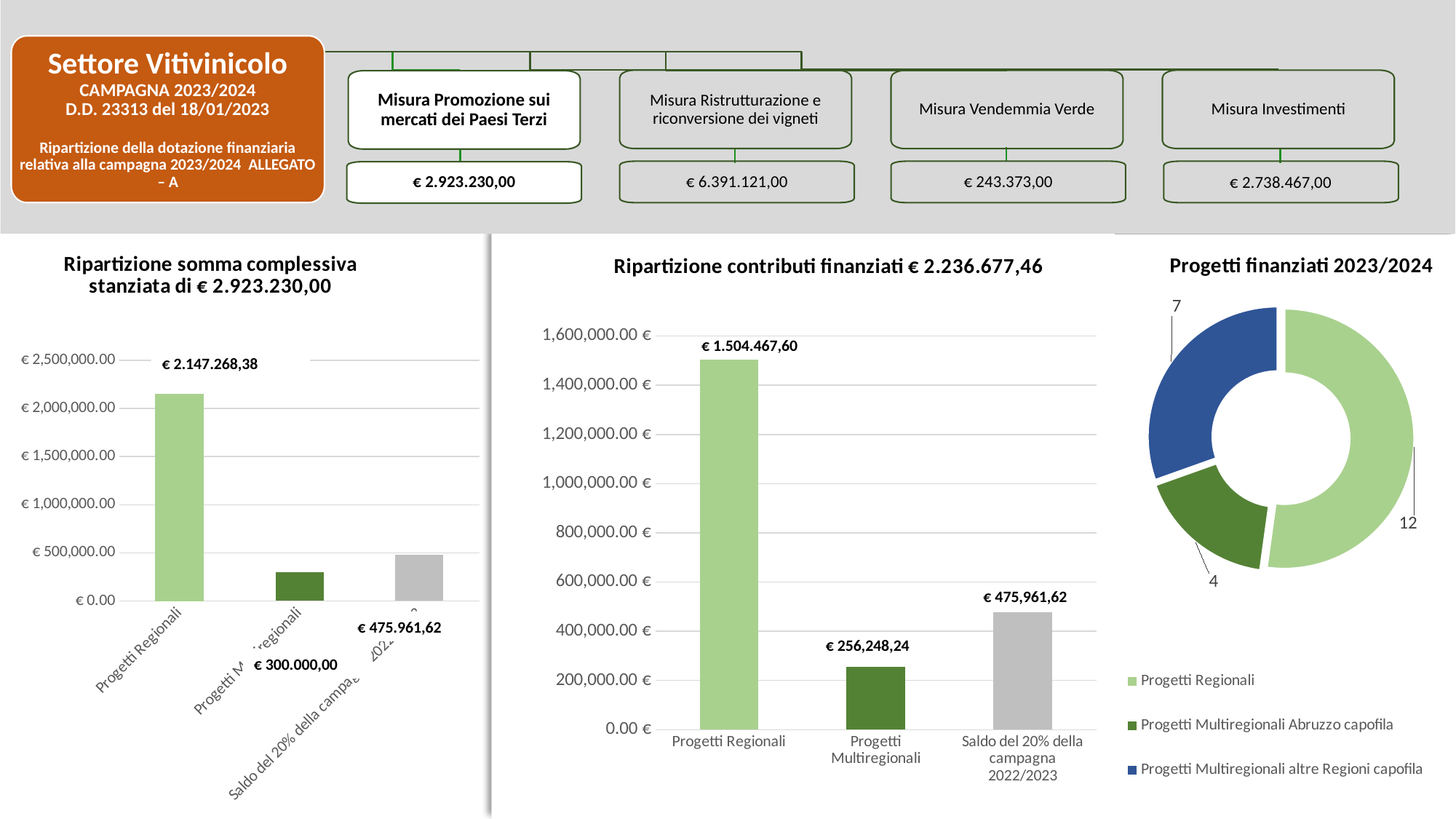

Settore Vitivinicolo
CAMPAGNA 2023/2024
D.D. 23313 del 18/01/2023

Ripartizione della dotazione finanziaria relativa alla campagna 2023/2024  ALLEGATO – A
Misura Ristrutturazione e riconversione dei vigneti
Misura Investimenti
Misura Vendemmia Verde
Misura Promozione sui mercati dei Paesi Terzi
€ 6.391.121,00
€ 243.373,00

€ 2.738.467,00
€ 2.923.230,00

### Chart: Progetti finanziati 2023/2024

| Category | Domande pervenute 2021/2022 |
|---|---|
| Progetti Regionali | 12.0 |
| Progetti Multiregionali Abruzzo capofila | 4.0 |
| Progetti Multiregionali altre Regioni capofila | 7.0 |

### Chart: Ripartizione contributi finanziati € 2.236.677,46

| Category | Distribuzione somme  |
|---|---|
| Progetti Regionali | 1504467.6 |
| Progetti Multiregionali | 256248.24 |
| Saldo del 20% della campagna 2022/2023 | 475961.62 |

### Chart: Ripartizione somma complessiva stanziata di € 2.923.230,00

| Category | Distribuzione somme  |
|---|---|
| Progetti Regionali | 2147268.38 |
| Progetti Multiregionali | 300000.0 |
| Saldo del 20% della campagna 2022/2023 | 475961.62 |
€ 2.147.268,38
€ 475.961,62
€ 300.000,00
€ 1.504.467,60
€ 475,961,62
€ 256,248,24